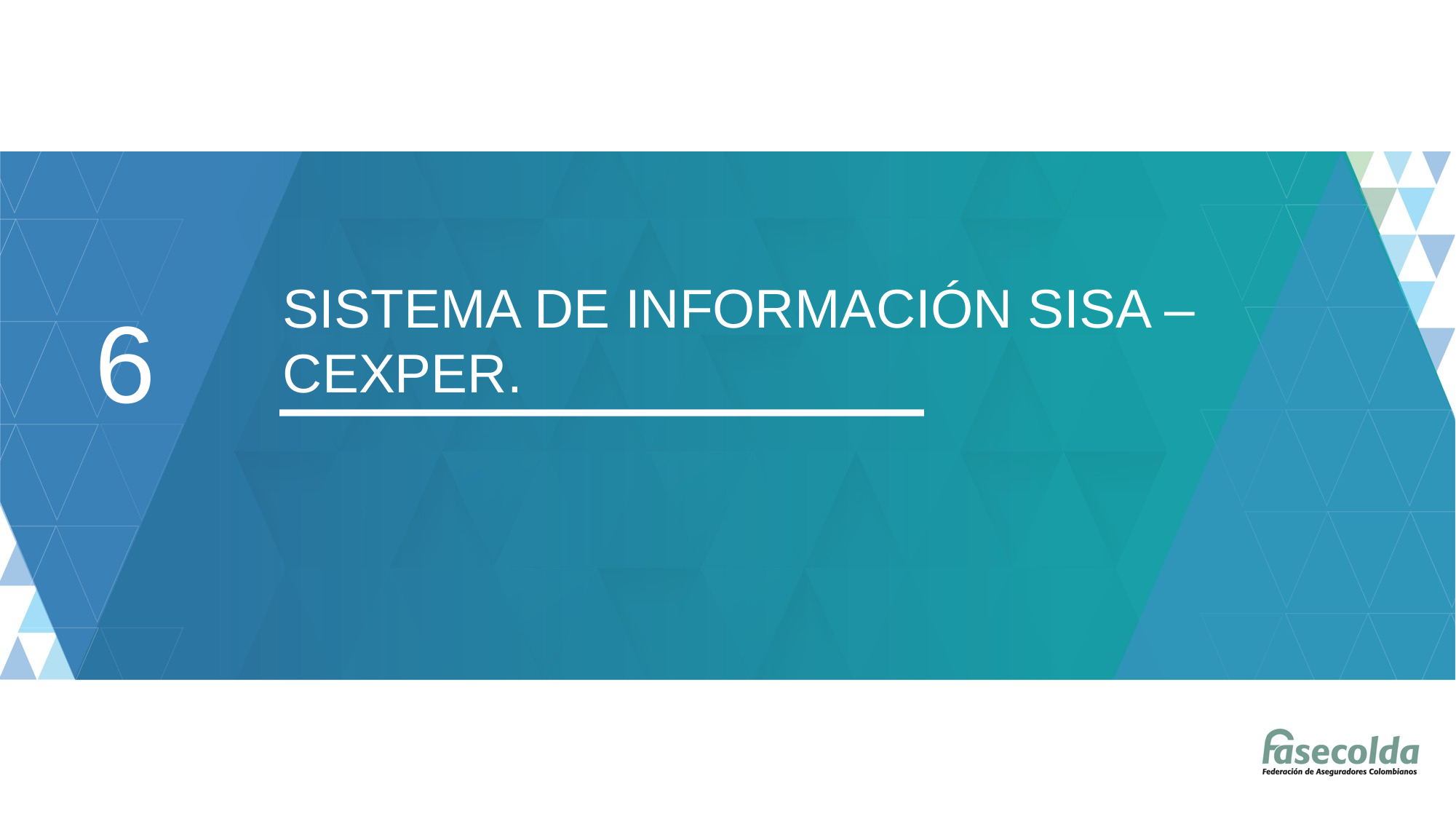

SISTEMA DE INFORMACIÓN SISA – CEXPER.

6